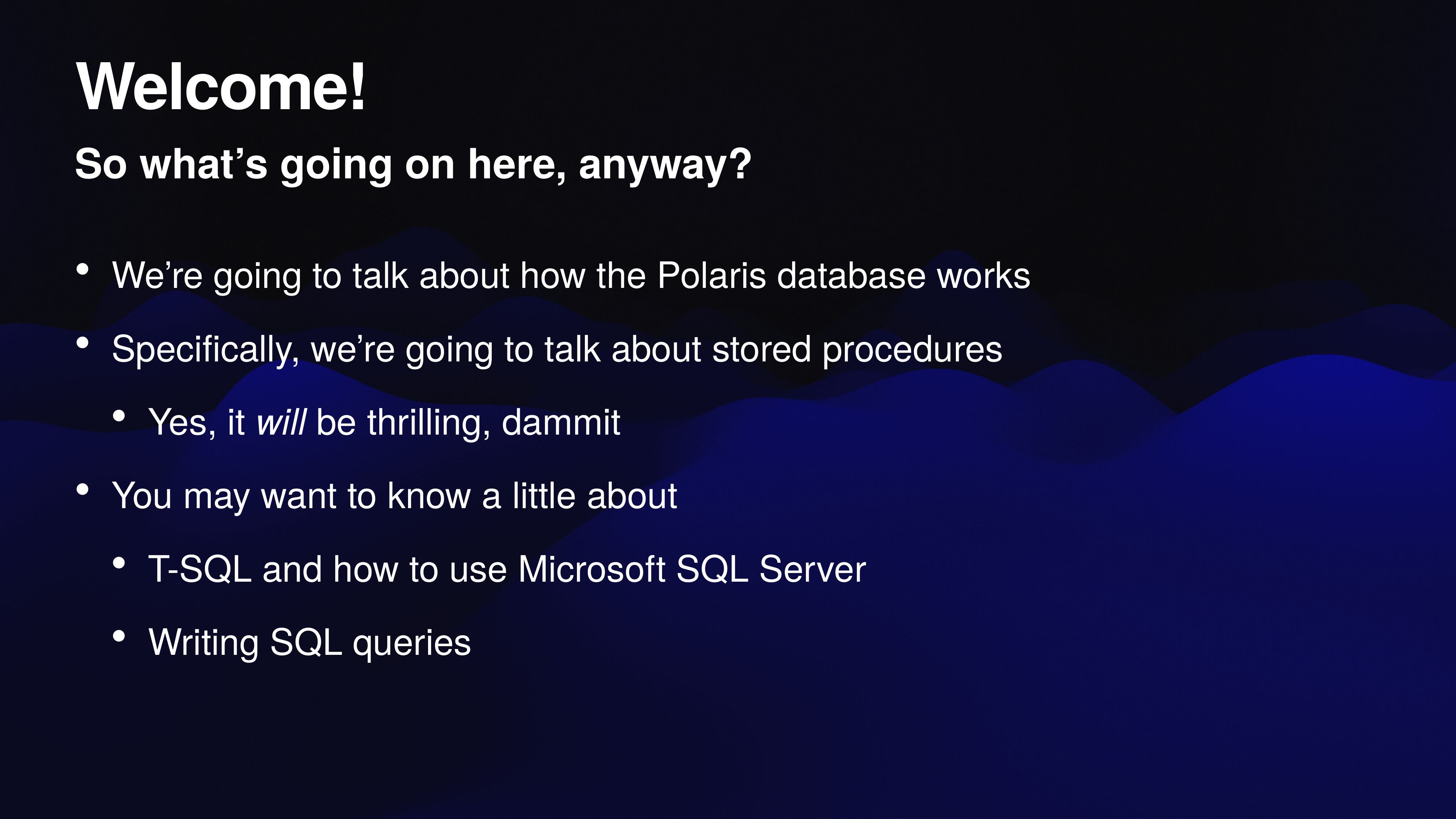

# Welcome!
So what’s going on here, anyway?
We’re going to talk about how the Polaris database works
Specifically, we’re going to talk about stored procedures
Yes, it will be thrilling, dammit
You may want to know a little about
T-SQL and how to use Microsoft SQL Server
Writing SQL queries